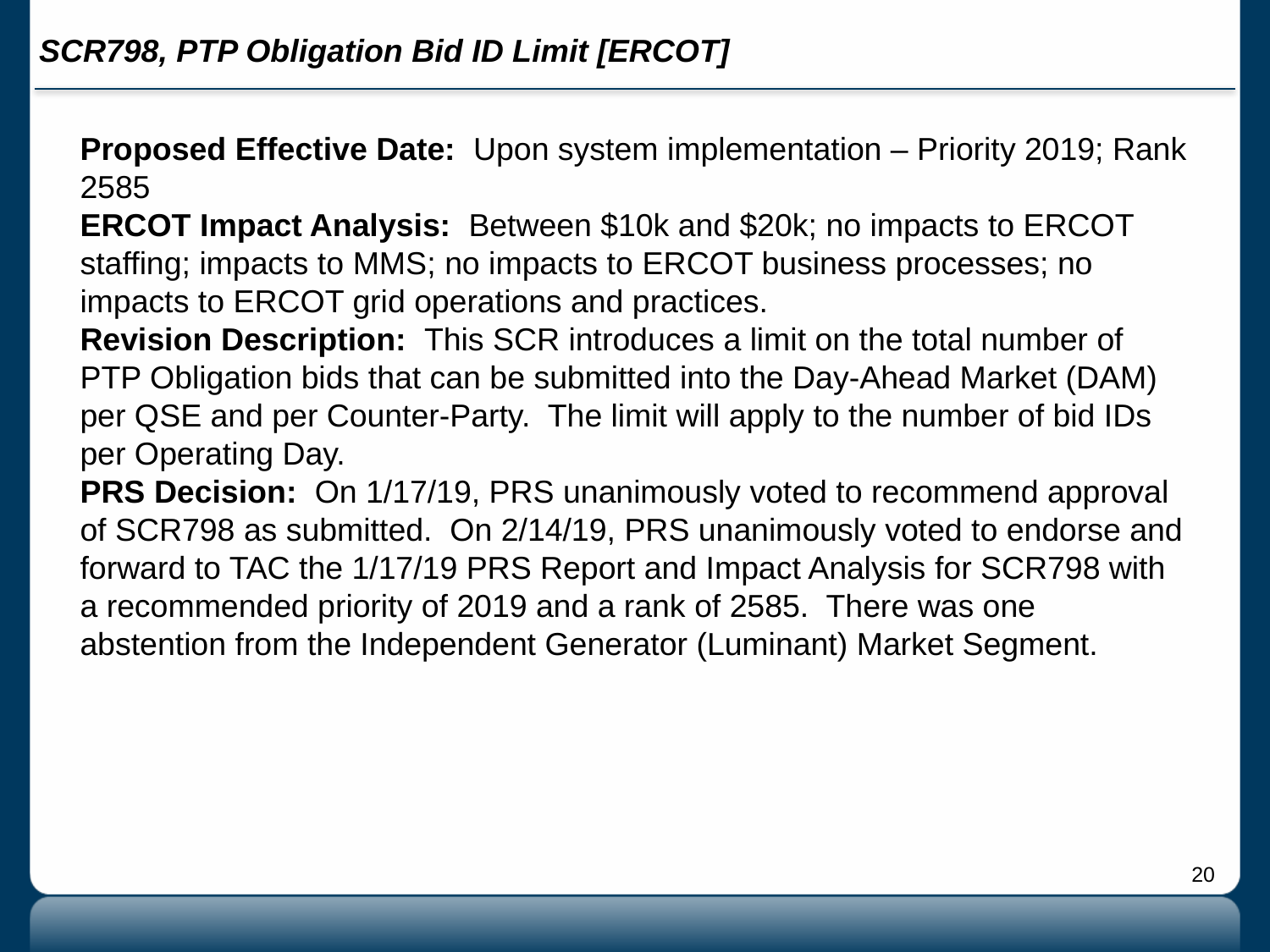

# SCR798, PTP Obligation Bid ID Limit [ERCOT]
Proposed Effective Date:  Upon system implementation – Priority 2019; Rank 2585
ERCOT Impact Analysis:  Between $10k and $20k; no impacts to ERCOT staffing; impacts to MMS; no impacts to ERCOT business processes; no impacts to ERCOT grid operations and practices.
Revision Description:  This SCR introduces a limit on the total number of PTP Obligation bids that can be submitted into the Day-Ahead Market (DAM) per QSE and per Counter-Party.  The limit will apply to the number of bid IDs per Operating Day.
PRS Decision:  On 1/17/19, PRS unanimously voted to recommend approval of SCR798 as submitted.  On 2/14/19, PRS unanimously voted to endorse and forward to TAC the 1/17/19 PRS Report and Impact Analysis for SCR798 with a recommended priority of 2019 and a rank of 2585.  There was one abstention from the Independent Generator (Luminant) Market Segment.